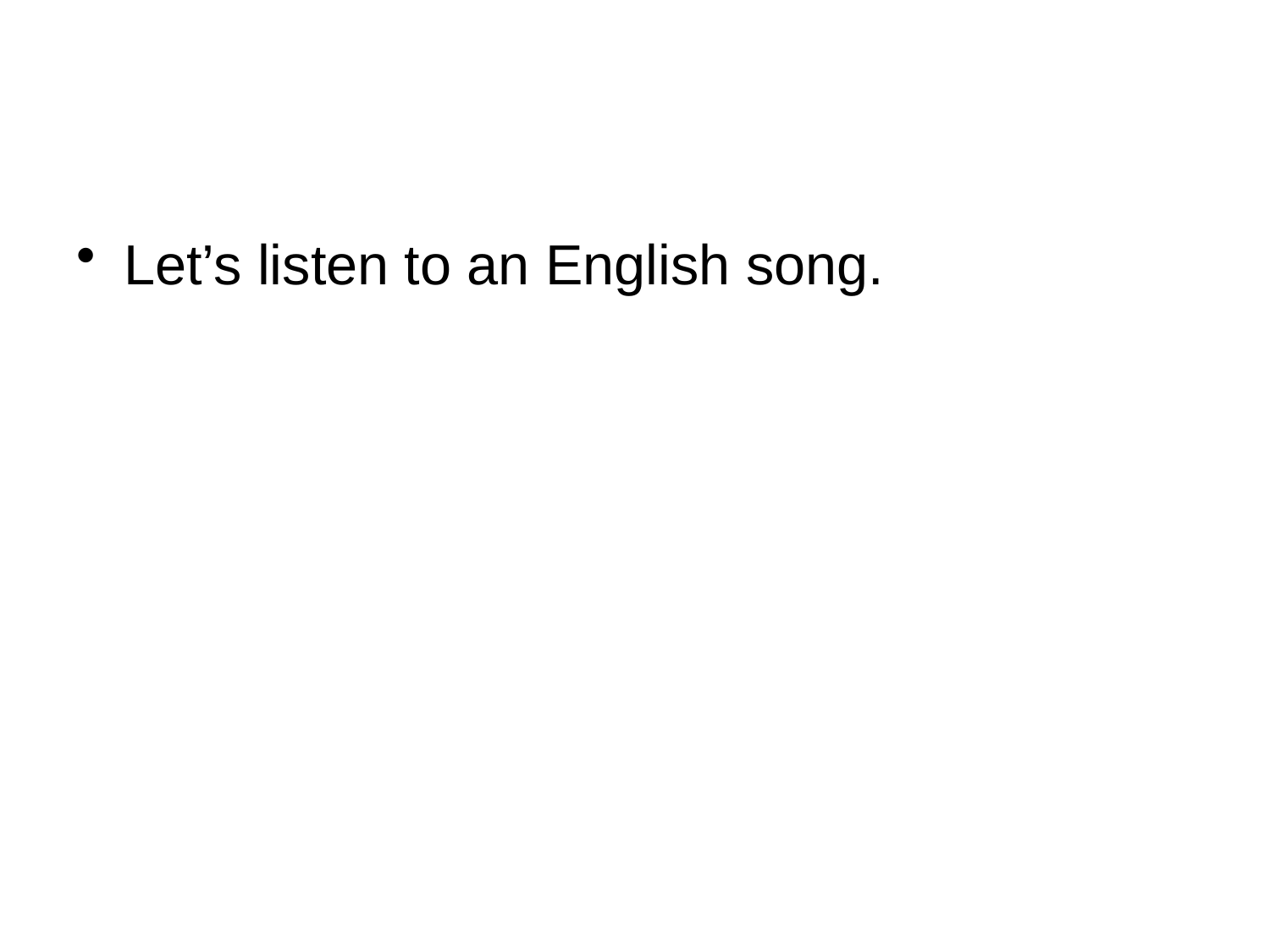

#
Let’s listen to an English song.